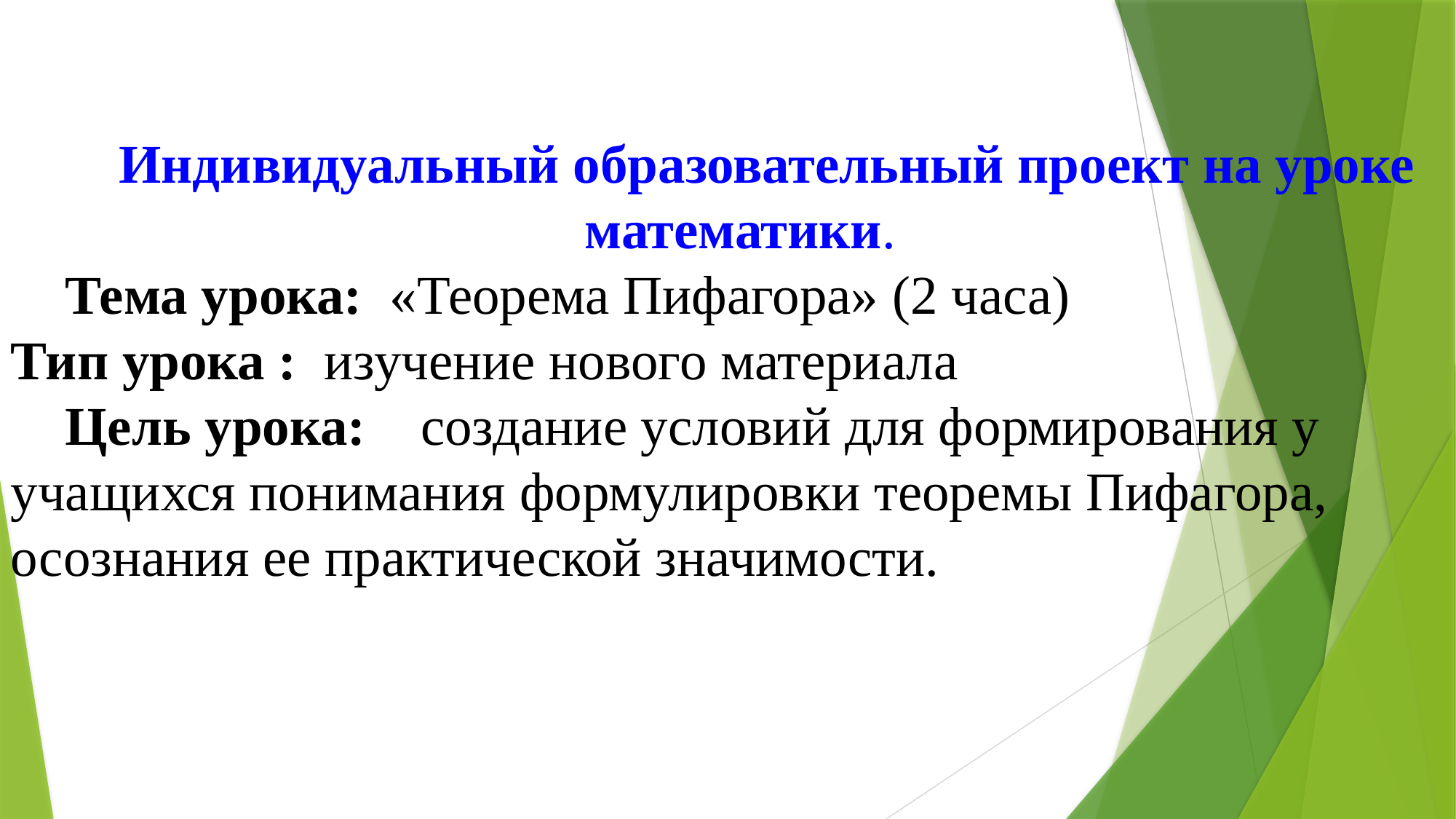

Индивидуальный образовательный проект на уроке математики.
Тема урока:  «Теорема Пифагора» (2 часа)                             Тип урока :  изучение нового материала
Цель урока:    создание условий для формирования у учащихся понимания формулировки теоремы Пифагора, осознания ее практической значимости.